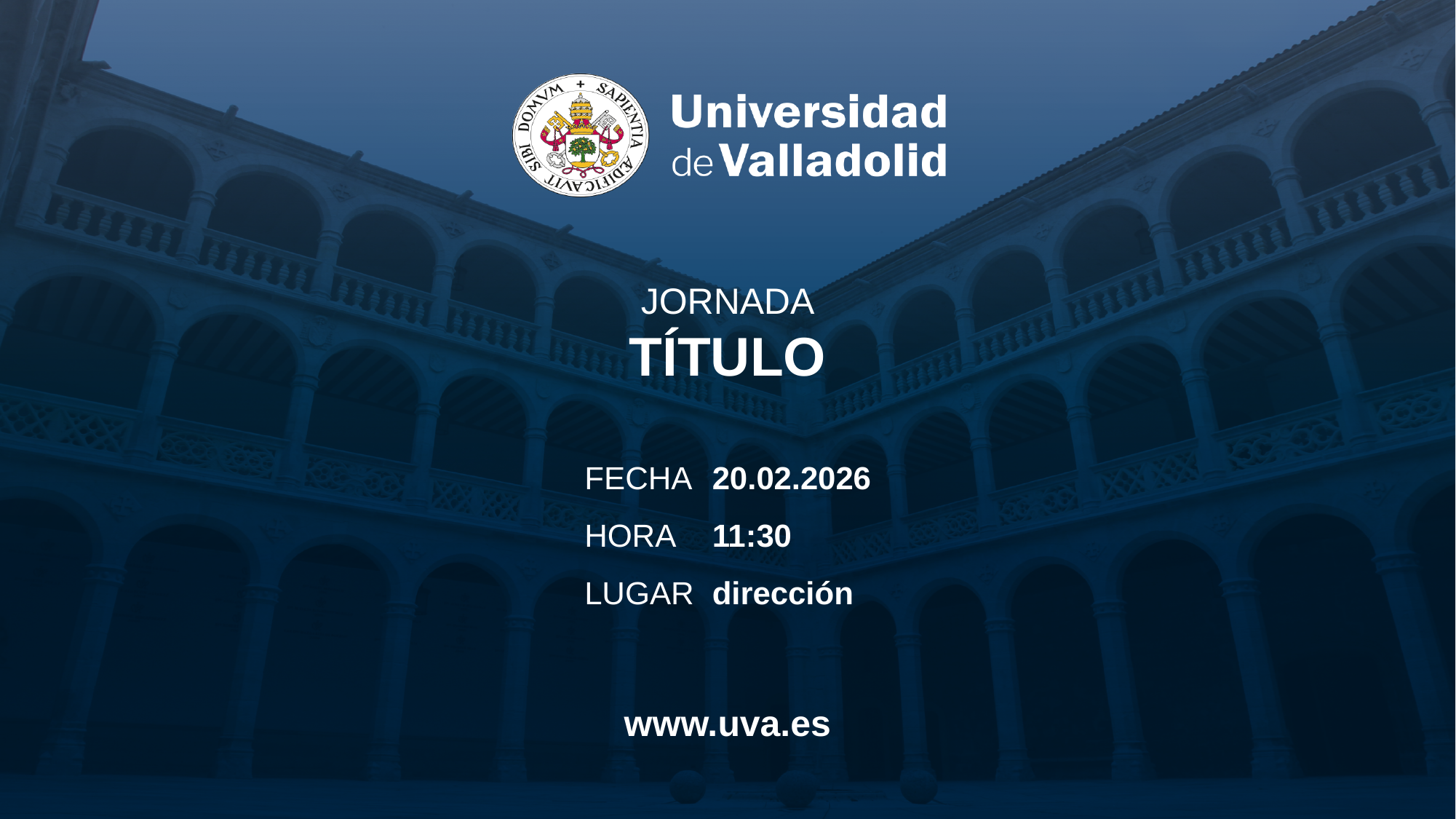

JORNADA
TÍTULO
FECHA
HORA
LUGAR
20.02.2026
11:30
dirección
www.uva.es